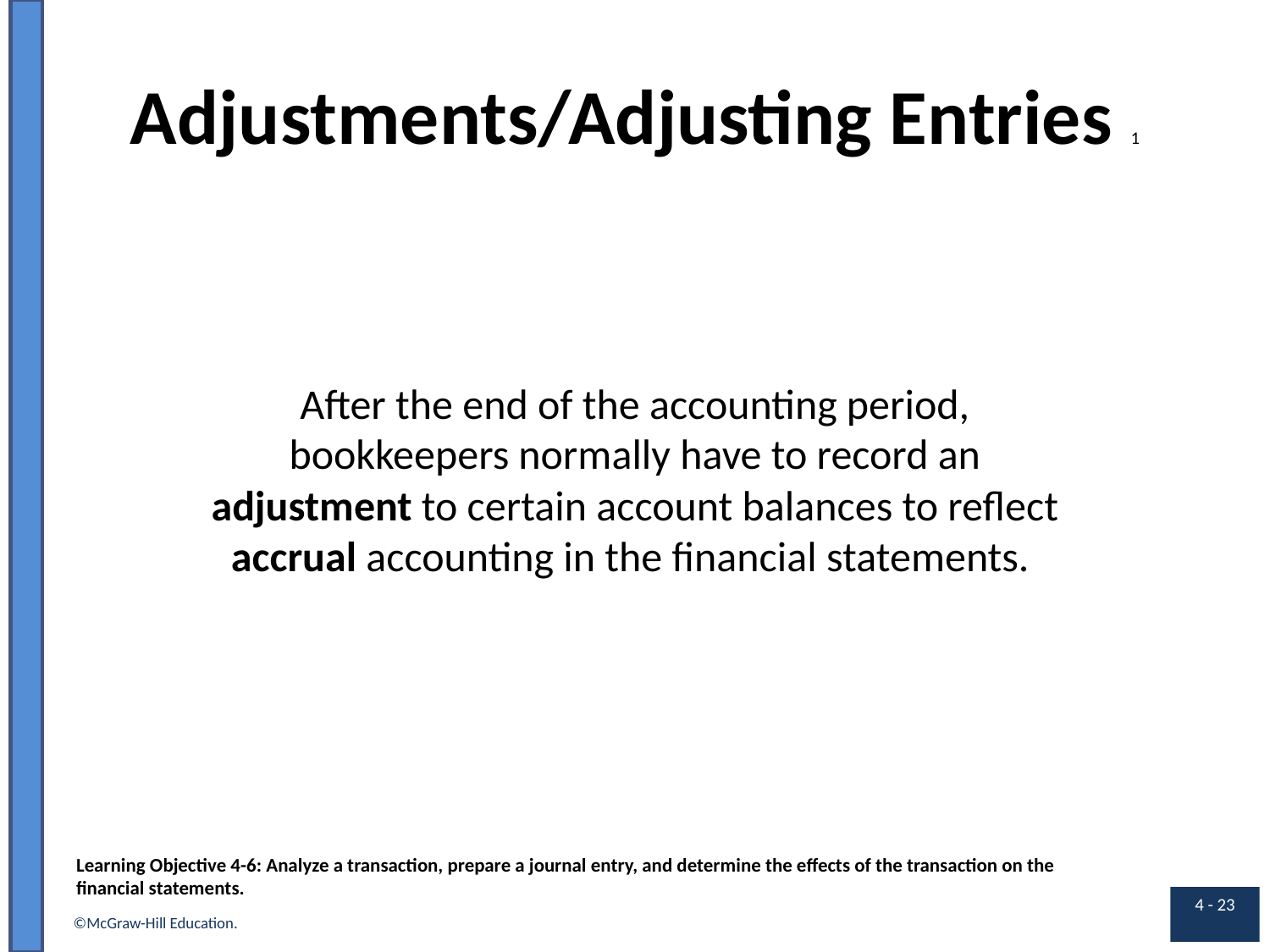

# Adjustments/Adjusting Entries 1
After the end of the accounting period, bookkeepers normally have to record an adjustment to certain account balances to reflect accrual accounting in the financial statements.
Learning Objective 4-6: Analyze a transaction, prepare a journal entry, and determine the effects of the transaction on the financial statements.